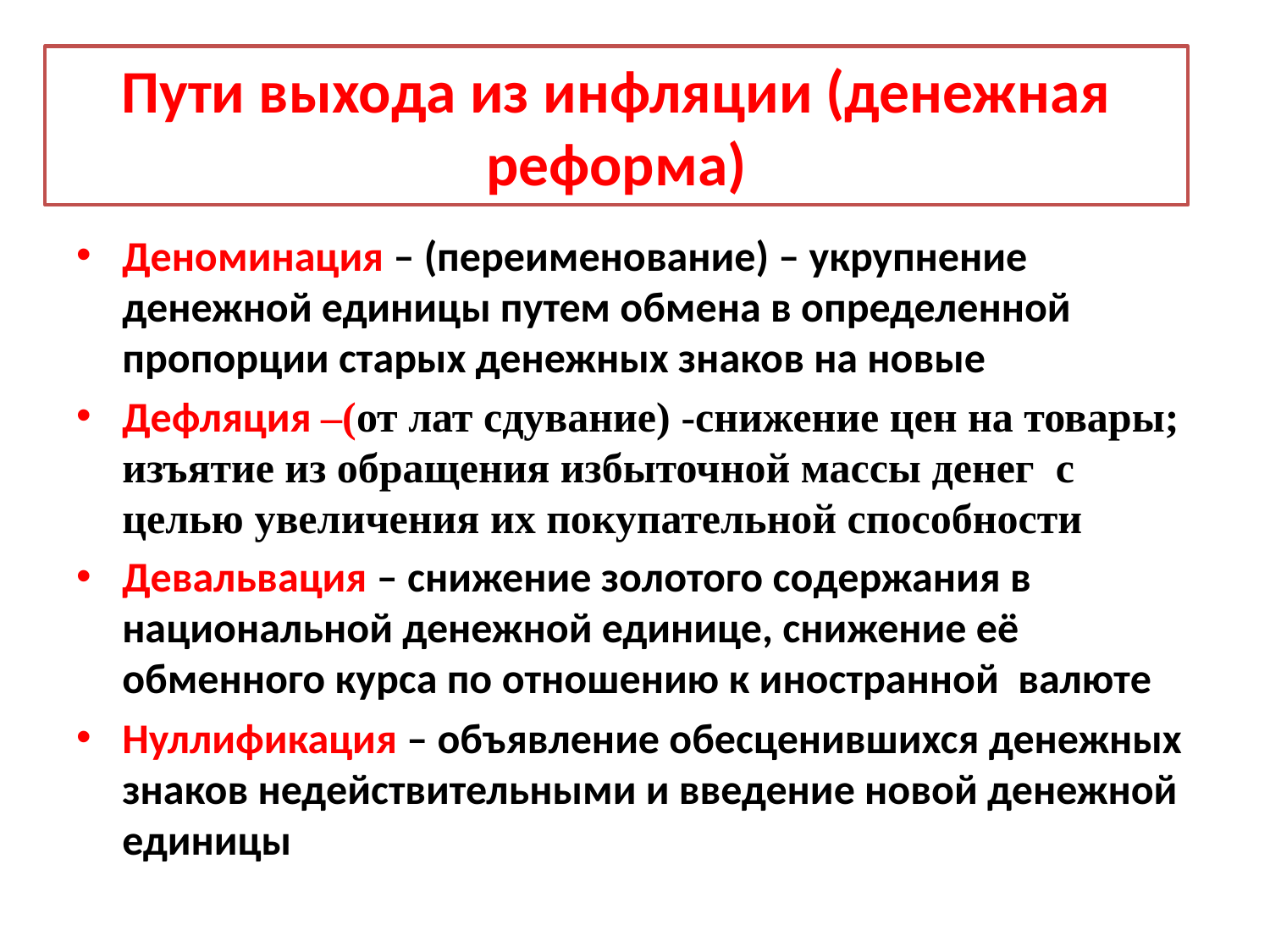

# Пути выхода из инфляции (денежная реформа)
Деноминация – (переименование) – укрупнение денежной единицы путем обмена в определенной пропорции старых денежных знаков на новые
Дефляция –(от лат сдувание) -снижение цен на товары; изъятие из обращения избыточной массы денег  с целью увеличения их покупательной способности
Девальвация – снижение золотого содержания в национальной денежной единице, снижение её  обменного курса по отношению к иностранной  валюте
Нуллификация – объявление обесценившихся денежных знаков недействительными и введение новой денежной единицы